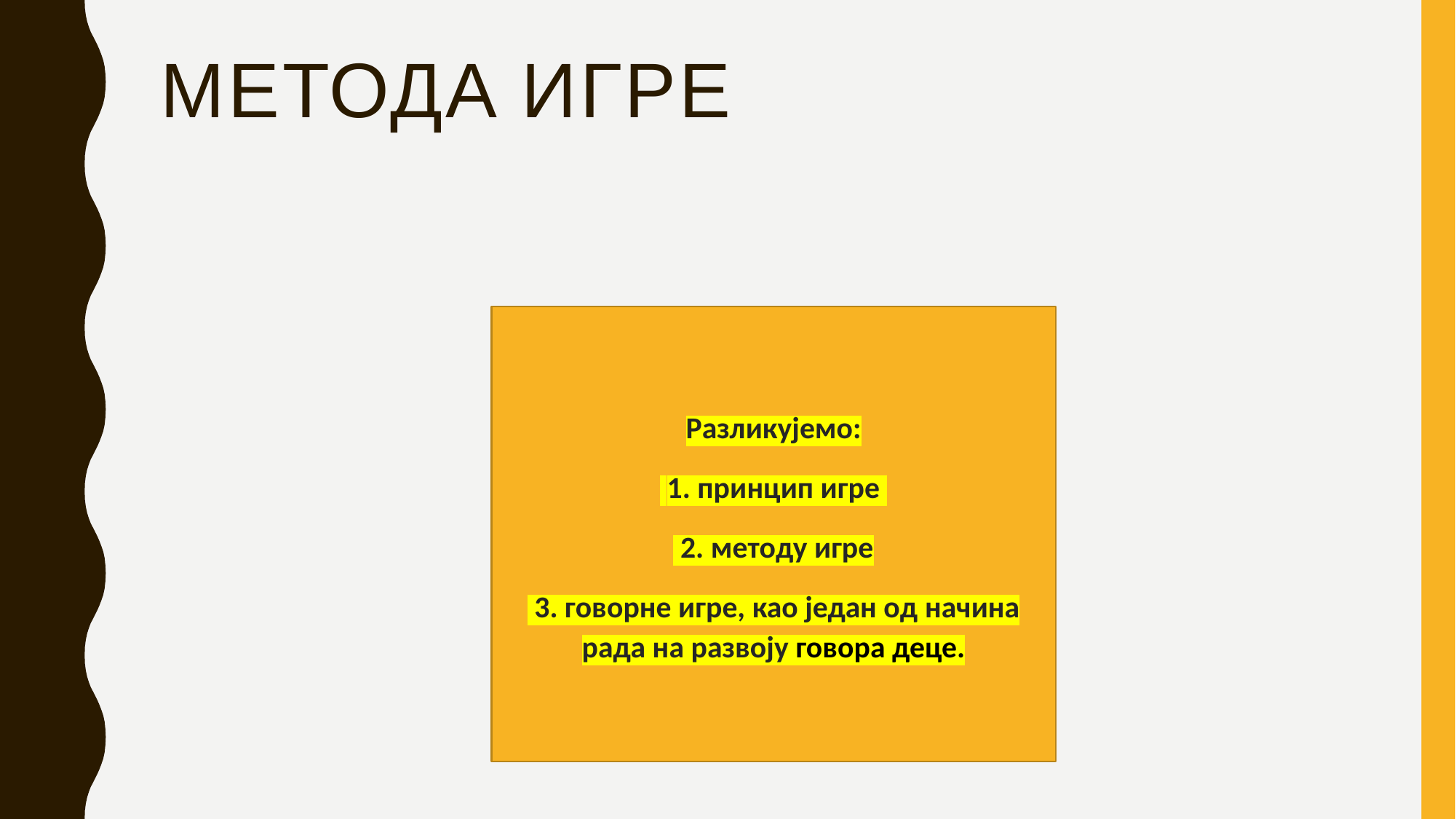

# Метода игре
Разликујемо:
 1. принцип игре
 2. методу игре
 3. говорне игре, као један од начина рада на развоју говора деце.